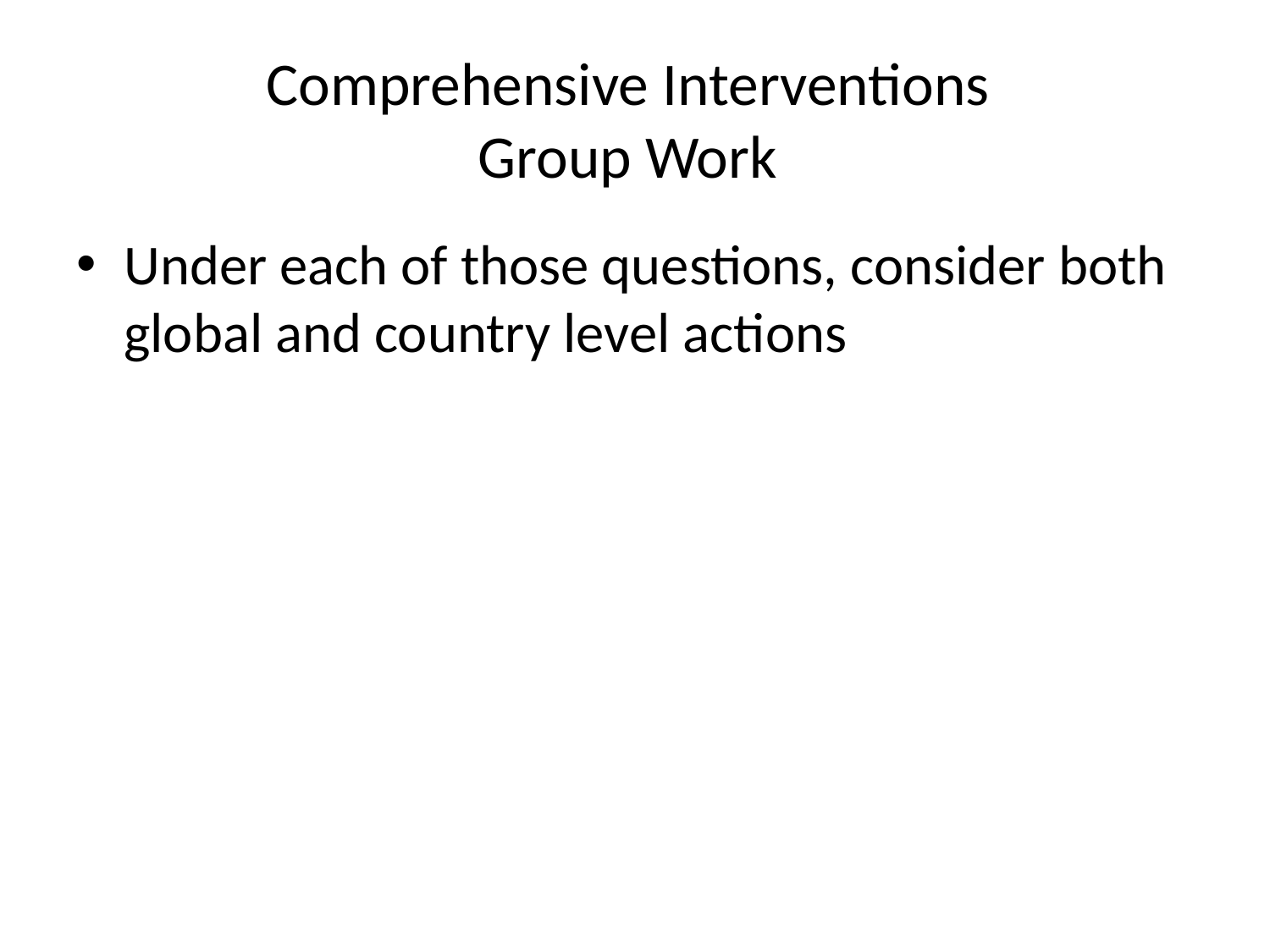

# Comprehensive Interventions Group Work
Under each of those questions, consider both global and country level actions